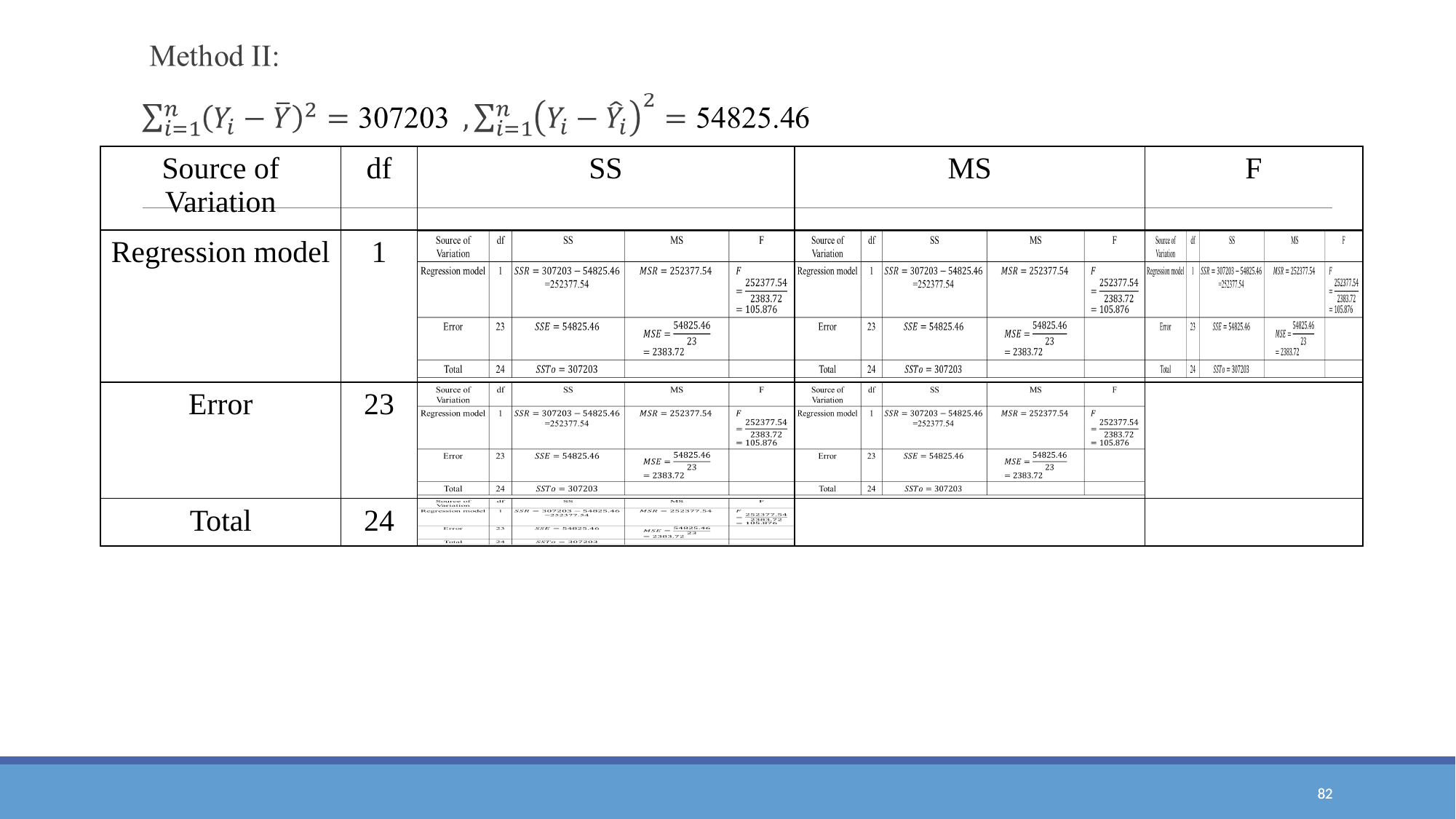

| Source of Variation | df | SS | MS | F |
| --- | --- | --- | --- | --- |
| Regression model | 1 |  |  |  |
| Error | 23 |  |  |  |
| Total | 24 |  |  |  |
82
82